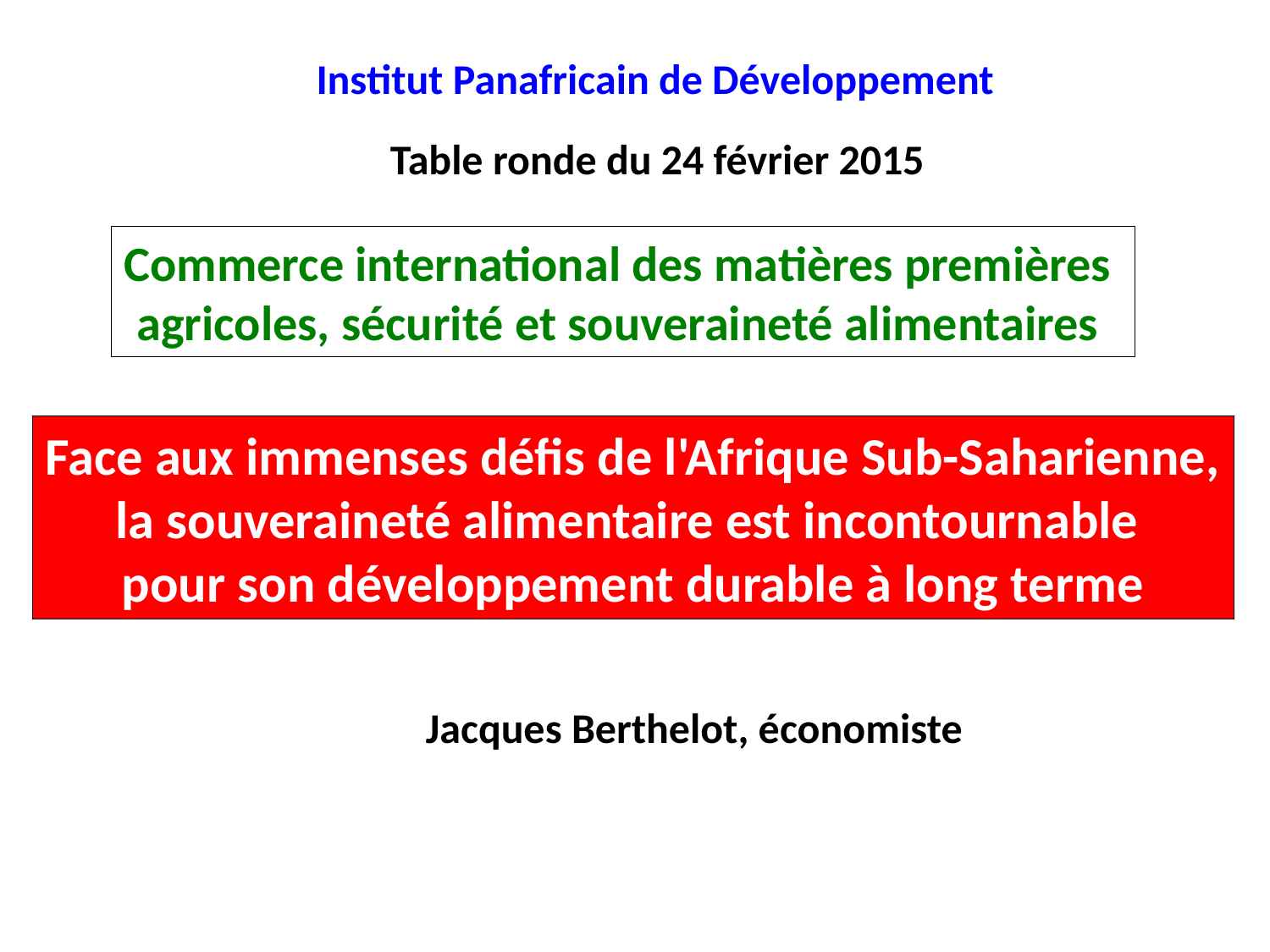

Institut Panafricain de Développement
Table ronde du 24 février 2015
Commerce international des matières premières
agricoles, sécurité et souveraineté alimentaires
Face aux immenses défis de l'Afrique Sub-Saharienne,
la souveraineté alimentaire est incontournable
pour son développement durable à long terme
Jacques Berthelot, économiste